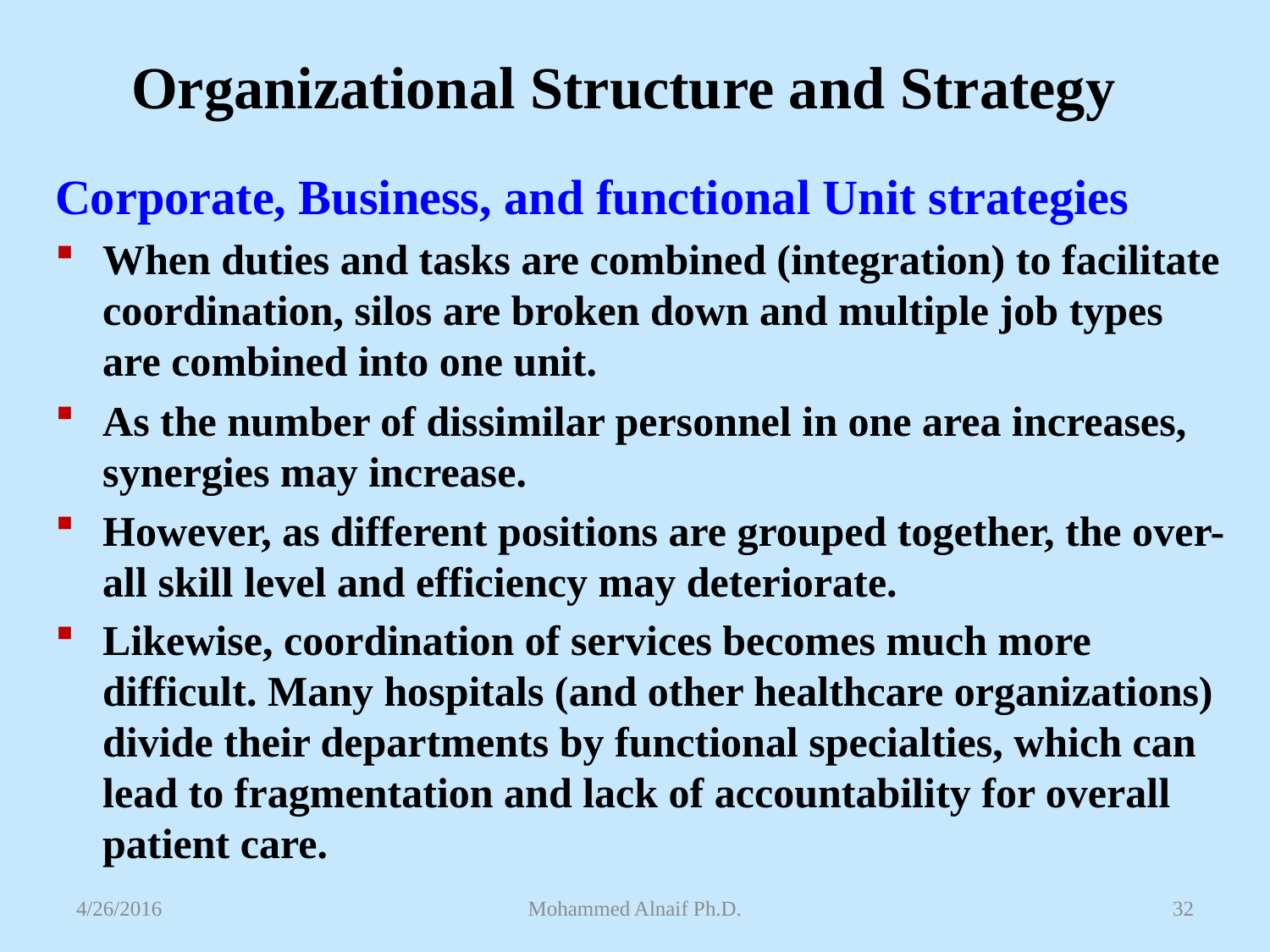

# Organizational Structure and Strategy
Corporate, Business, and functional Unit strategies
When duties and tasks are combined (integration) to facilitate coordination, silos are broken down and multiple job types are combined into one unit.
As the number of dissimilar personnel in one area increases, synergies may increase.
However, as different positions are grouped together, the over- all skill level and efficiency may deteriorate.
Likewise, coordination of services becomes much more difficult. Many hospitals (and other healthcare organizations) divide their departments by functional specialties, which can lead to fragmentation and lack of accountability for overall patient care.
4/26/2016
Mohammed Alnaif Ph.D.
32